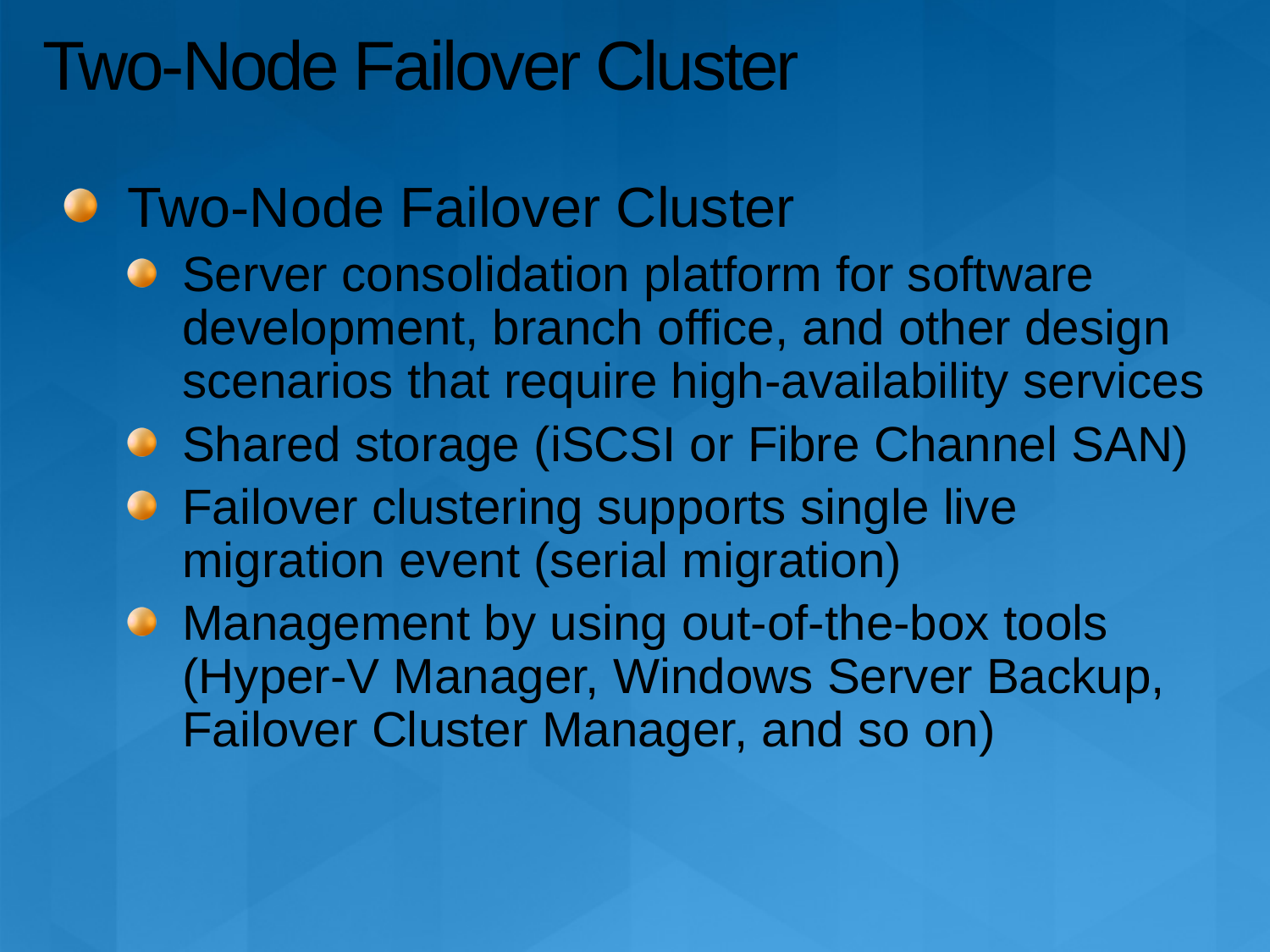

# Two-Node Failover Cluster

Two-Node Failover Cluster
Server consolidation platform for software development, branch office, and other design scenarios that require high-availability services
Shared storage (iSCSI or Fibre Channel SAN)
Failover clustering supports single live migration event (serial migration)
Management by using out-of-the-box tools (Hyper-V Manager, Windows Server Backup, Failover Cluster Manager, and so on)